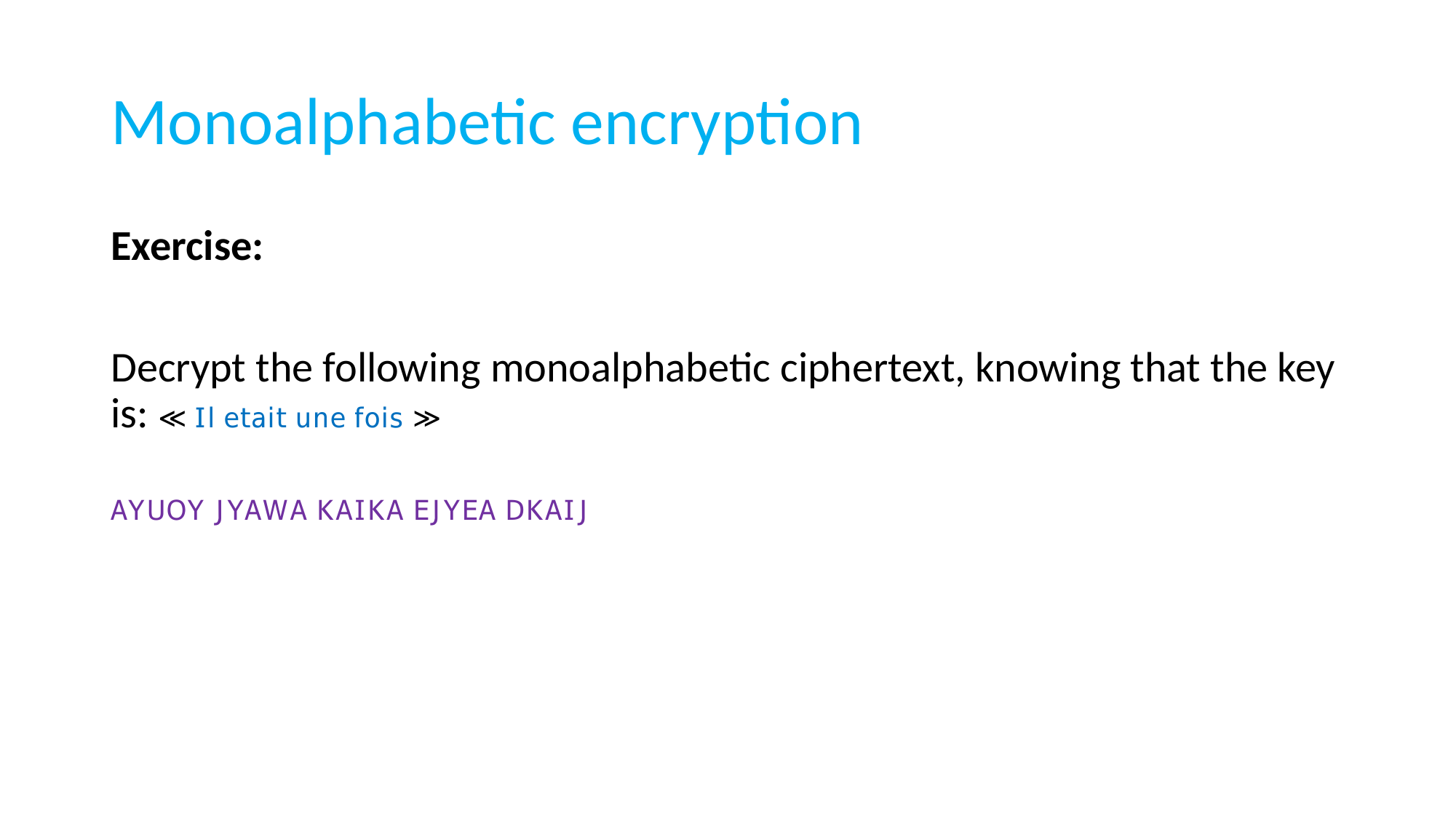

# Monoalphabetic encryption
Exercise:

Decrypt the following monoalphabetic ciphertext, knowing that the key is: ≪ Il etait une fois ≫

AYUOY JYAWA KAIKA EJYEA DKAIJ